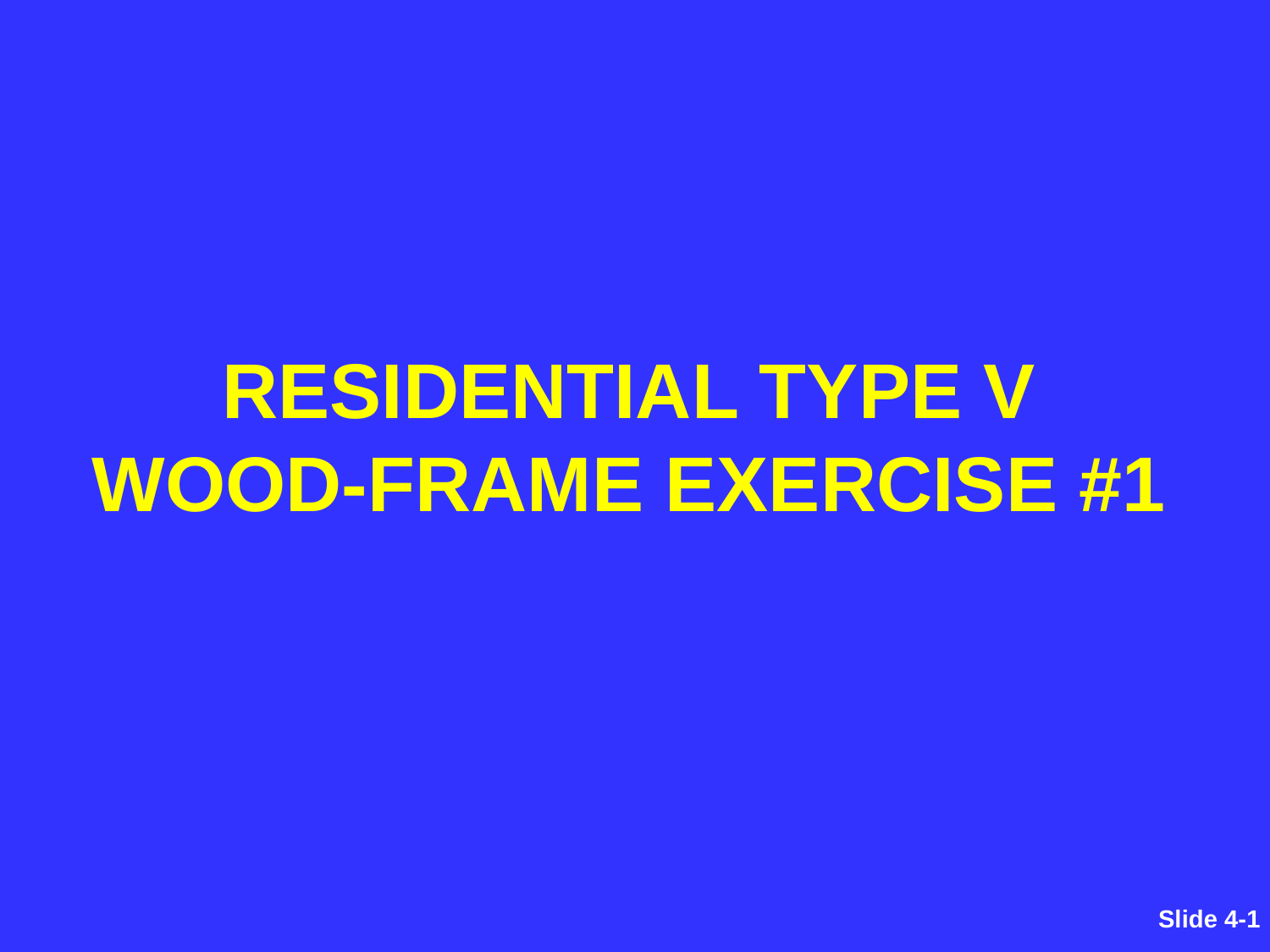

RESIDENTIAL TYPE V
WOOD-FRAME EXERCISE #1
Slide 4-1